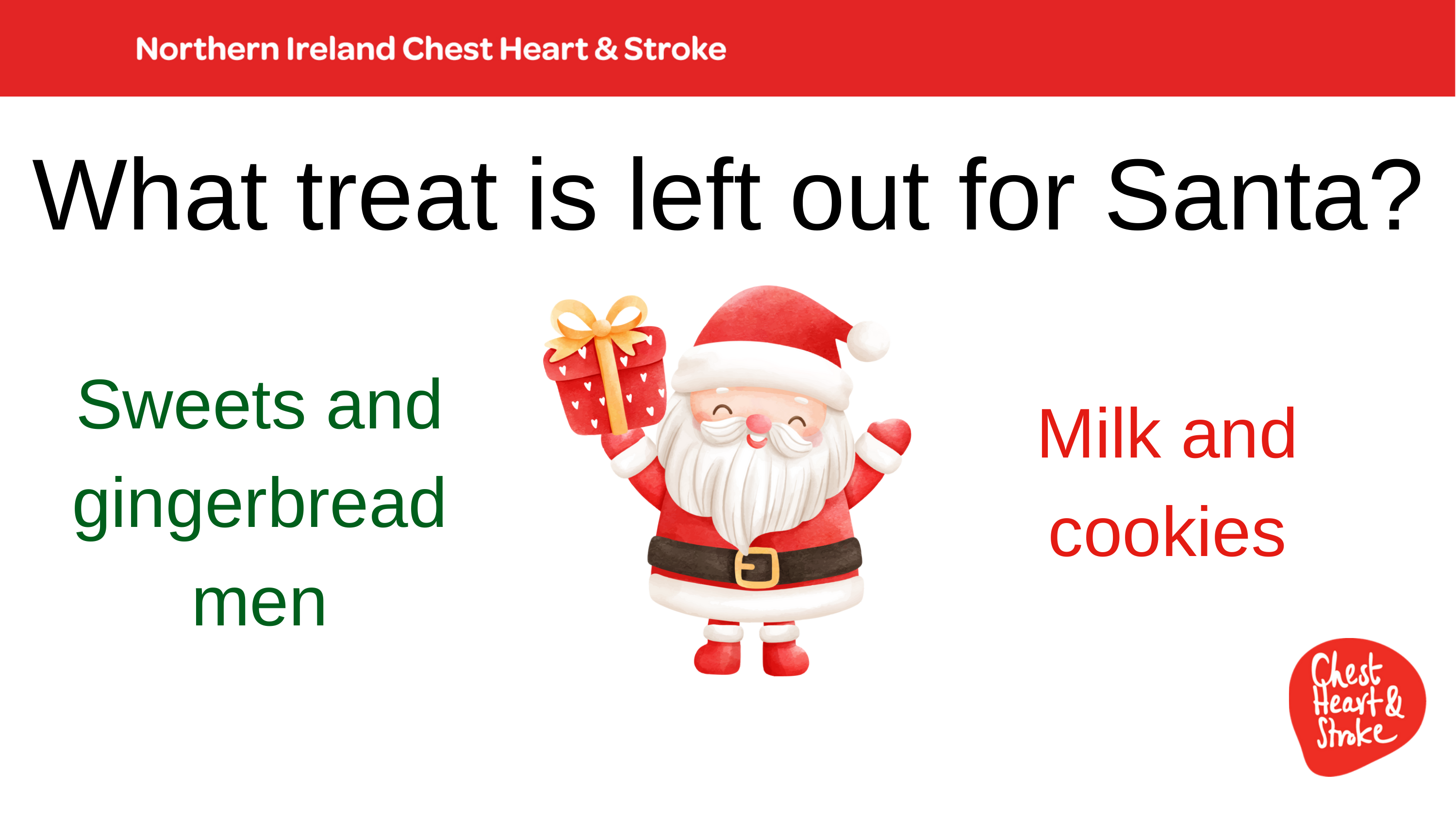

What treat is left out for Santa?

Sweets and gingerbread men
Milk and cookies